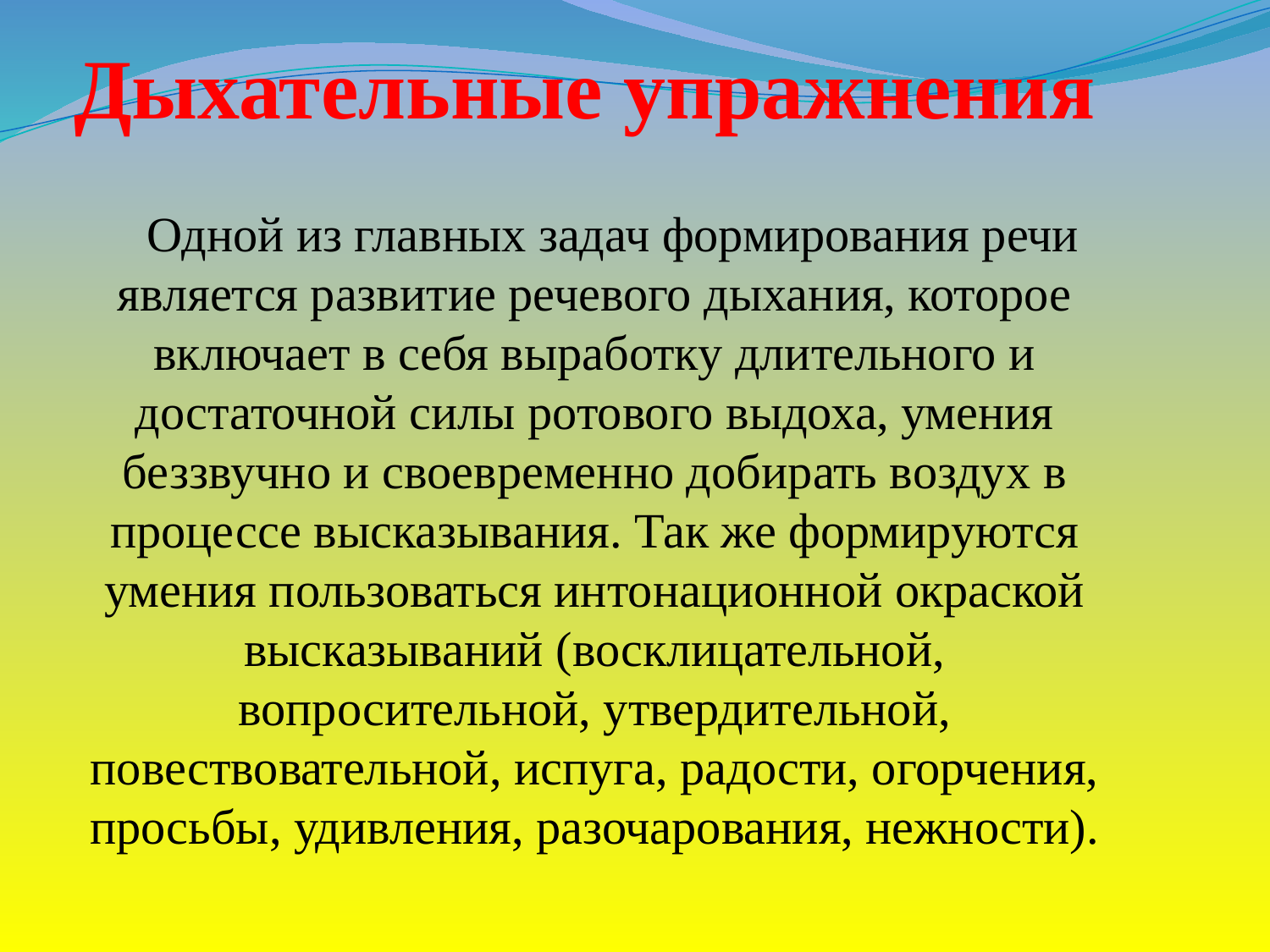

# Дыхательные упражнения
   Одной из главных задач формирования речи является развитие речевого дыхания, которое включает в себя выработку длительного и достаточной силы ротового выдоха, умения беззвучно и своевременно добирать воздух в процессе высказывания. Так же формируются умения пользоваться интонационной окраской высказываний (восклицательной, вопросительной, утвердительной, повествовательной, испуга, радости, огорчения, просьбы, удивления, разочарования, нежности).